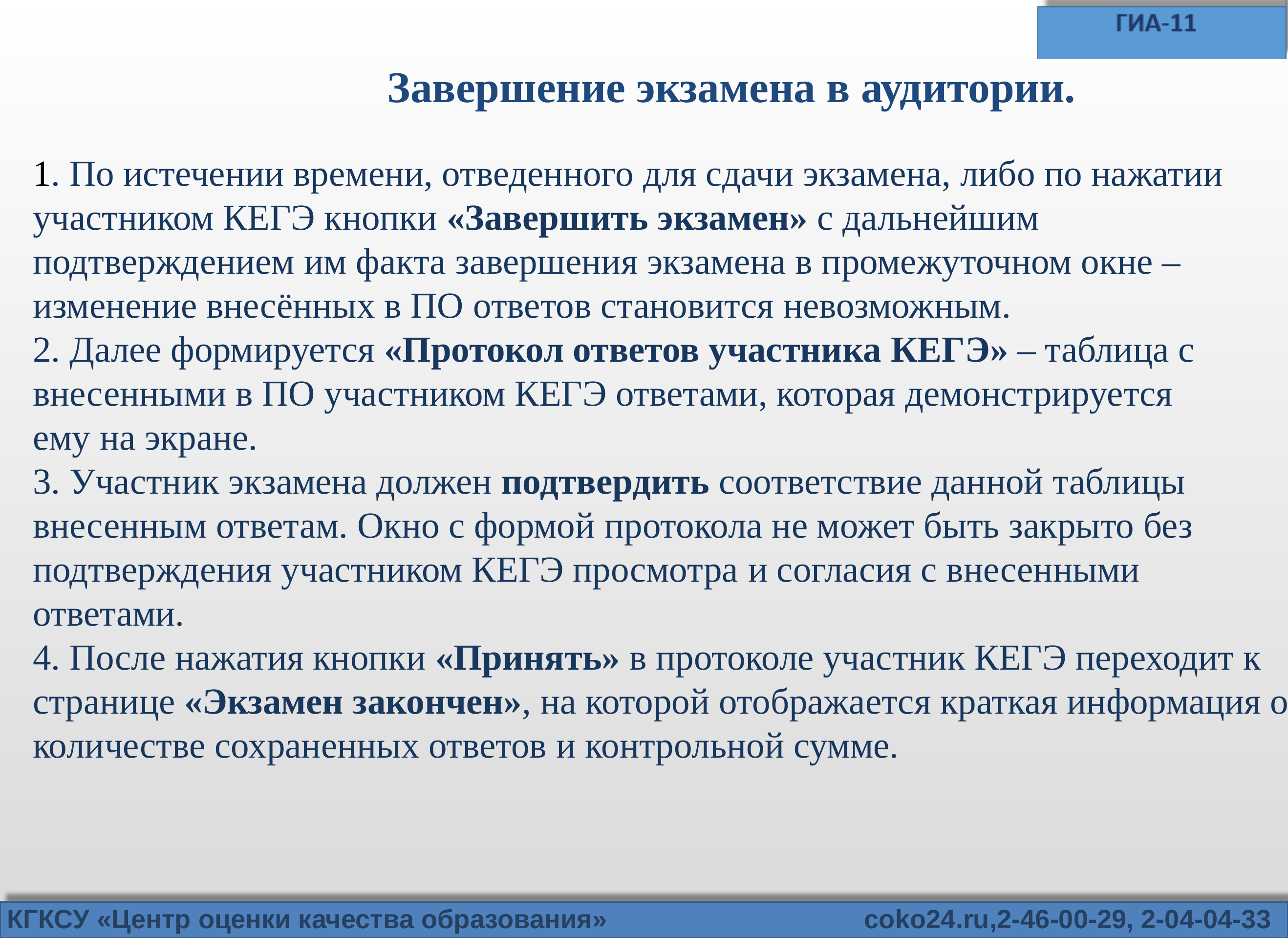

# Завершение экзамена в аудитории.
1. По истечении времени, отведенного для сдачи экзамена, либо по нажатии
участником КЕГЭ кнопки «Завершить экзамен» с дальнейшим подтверждением им факта завершения экзамена в промежуточном окне – изменение внесённых в ПО ответов становится невозможным.
2. Далее формируется «Протокол ответов участника КЕГЭ» – таблица с внесенными в ПО участником КЕГЭ ответами, которая демонстрируется
ему на экране.
3. Участник экзамена должен подтвердить соответствие данной таблицы внесенным ответам. Окно с формой протокола не может быть закрыто без подтверждения участником КЕГЭ просмотра и согласия с внесенными ответами.
4. После нажатия кнопки «Принять» в протоколе участник КЕГЭ переходит к странице «Экзамен закончен», на которой отображается краткая информация о количестве сохраненных ответов и контрольной сумме.